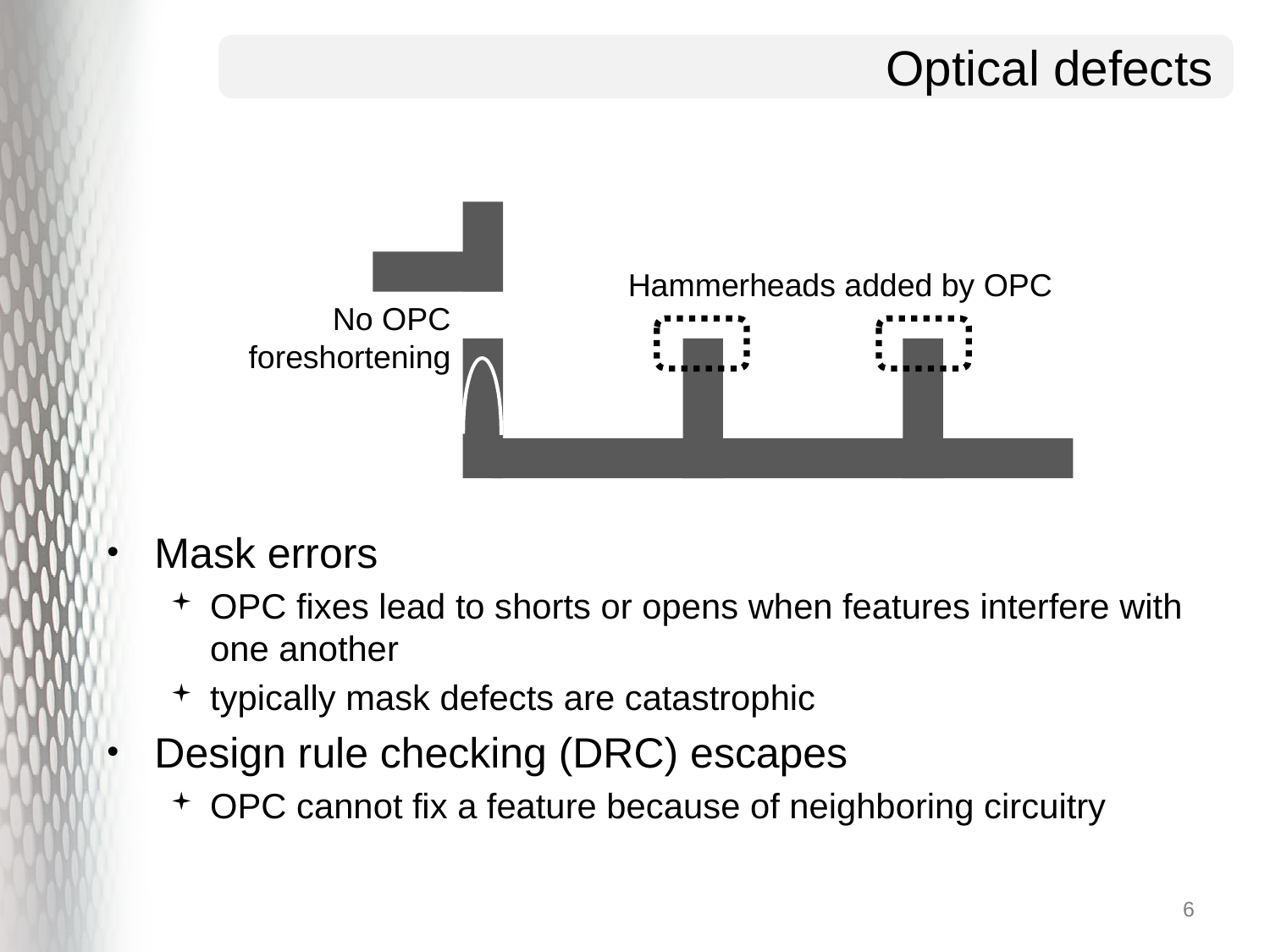

# Optical defects

Hammerheads added by OPC
No OPC
foreshortening

Mask errors
OPC fixes lead to shorts or opens when features interfere with one another
typically mask defects are catastrophic
Design rule checking (DRC) escapes
OPC cannot fix a feature because of neighboring circuitry